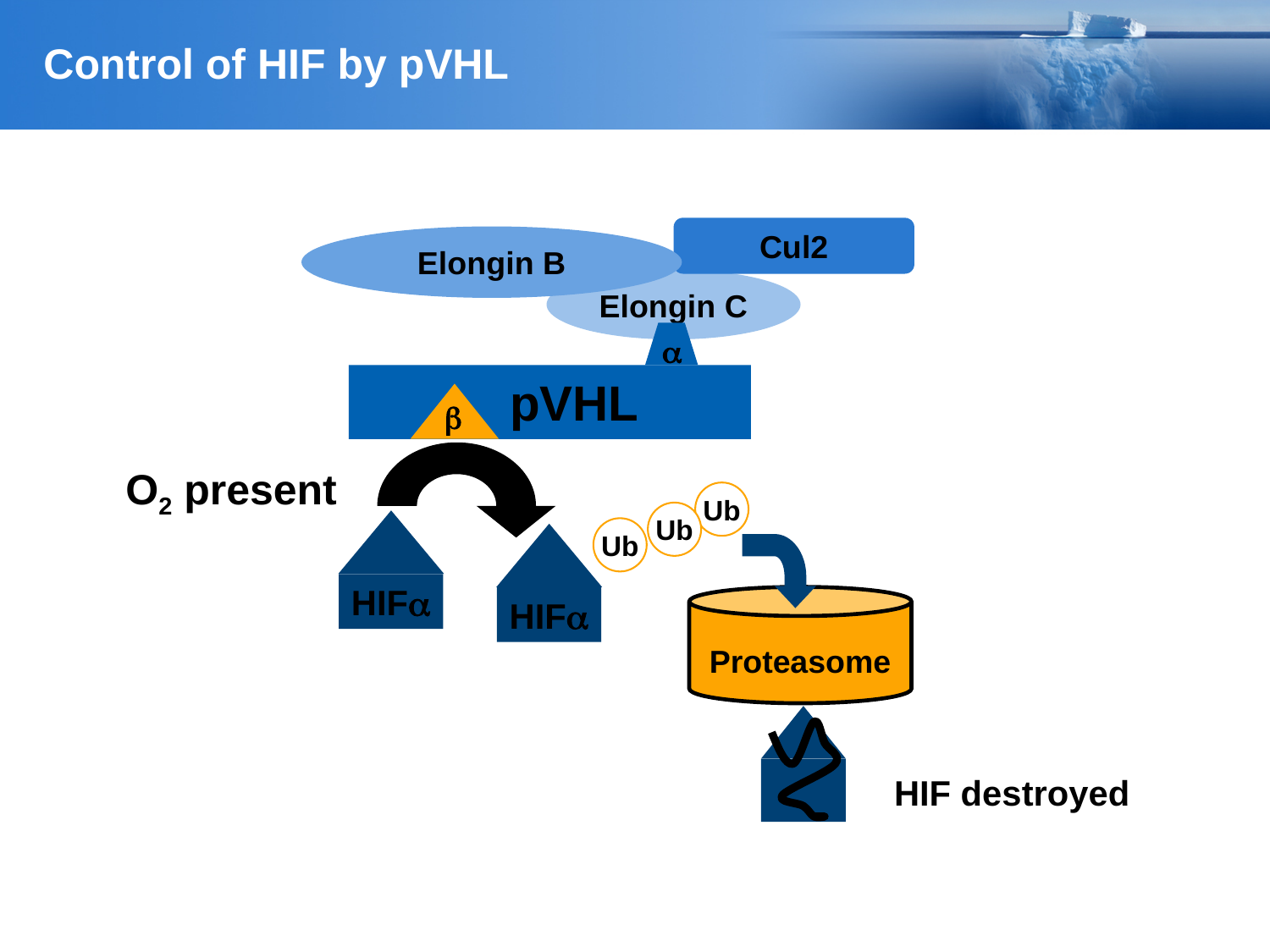

# Control of HIF by pVHL
Cul2
Elongin B
Elongin C

α

pVHL

β

O2 present
Ub
Ub

HIFα
Ub

HIFα

Proteasome

HIF destroyed